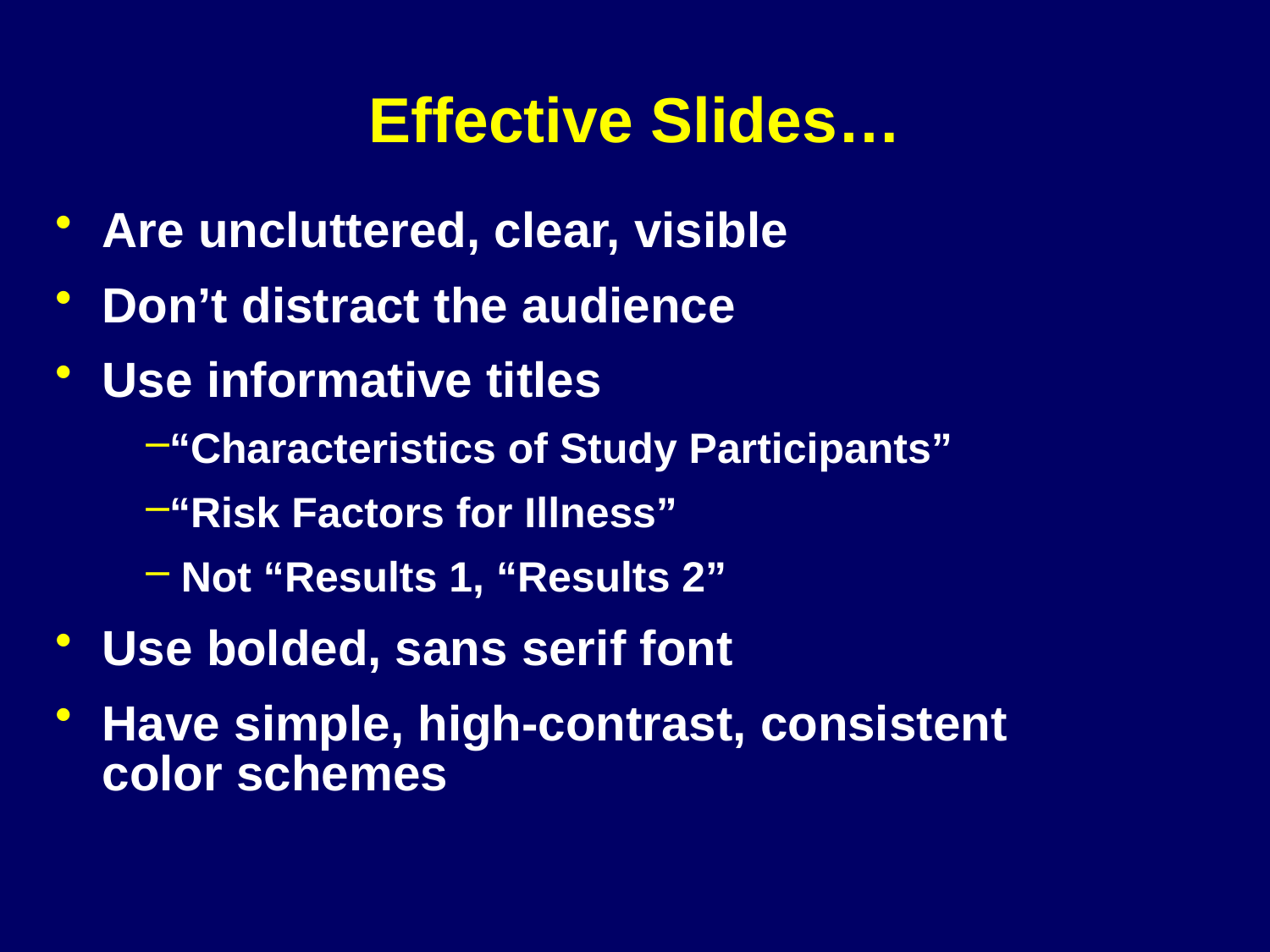

# Effective Slides…
Are uncluttered, clear, visible
Don’t distract the audience
Use informative titles
“Characteristics of Study Participants”
“Risk Factors for Illness”
 Not “Results 1, “Results 2”
Use bolded, sans serif font
Have simple, high-contrast, consistent
color schemes